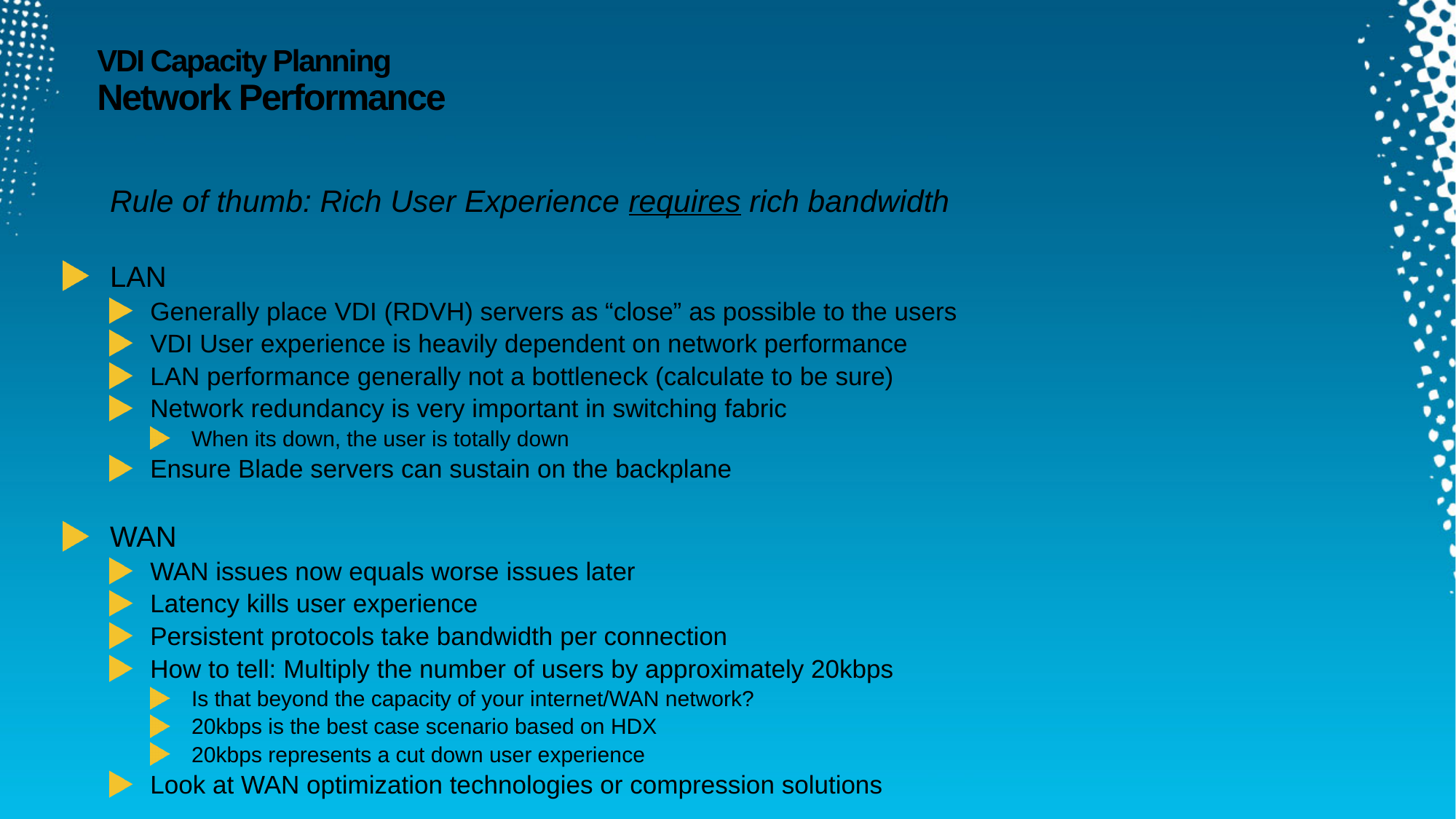

# VDI Capacity Planning Network Performance
Rule of thumb: Rich User Experience requires rich bandwidth

LAN
Generally place VDI (RDVH) servers as “close” as possible to the users
VDI User experience is heavily dependent on network performance
LAN performance generally not a bottleneck (calculate to be sure)
Network redundancy is very important in switching fabric
When its down, the user is totally down
Ensure Blade servers can sustain on the backplane

WAN
WAN issues now equals worse issues later
Latency kills user experience
Persistent protocols take bandwidth per connection
How to tell: Multiply the number of users by approximately 20kbps
Is that beyond the capacity of your internet/WAN network?
20kbps is the best case scenario based on HDX
20kbps represents a cut down user experience
Look at WAN optimization technologies or compression solutions